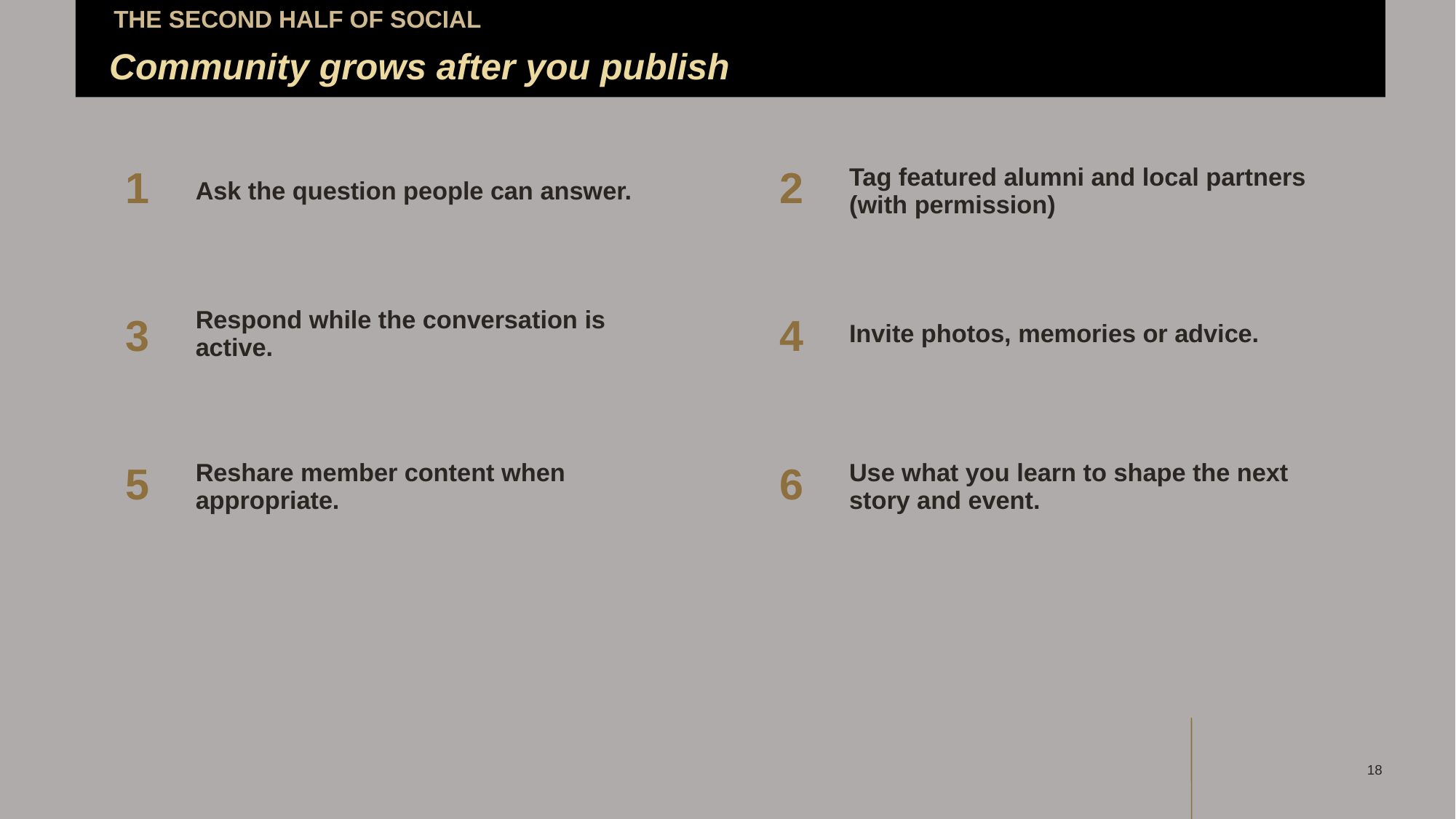

THE SECOND HALF OF SOCIAL
Community grows after you publish
1
2
Ask the question people can answer.
Tag featured alumni and local partners (with permission)
Respond while the conversation is active.
Invite photos, memories or advice.
3
4
5
6
Reshare member content when appropriate.
Use what you learn to shape the next story and event.

18